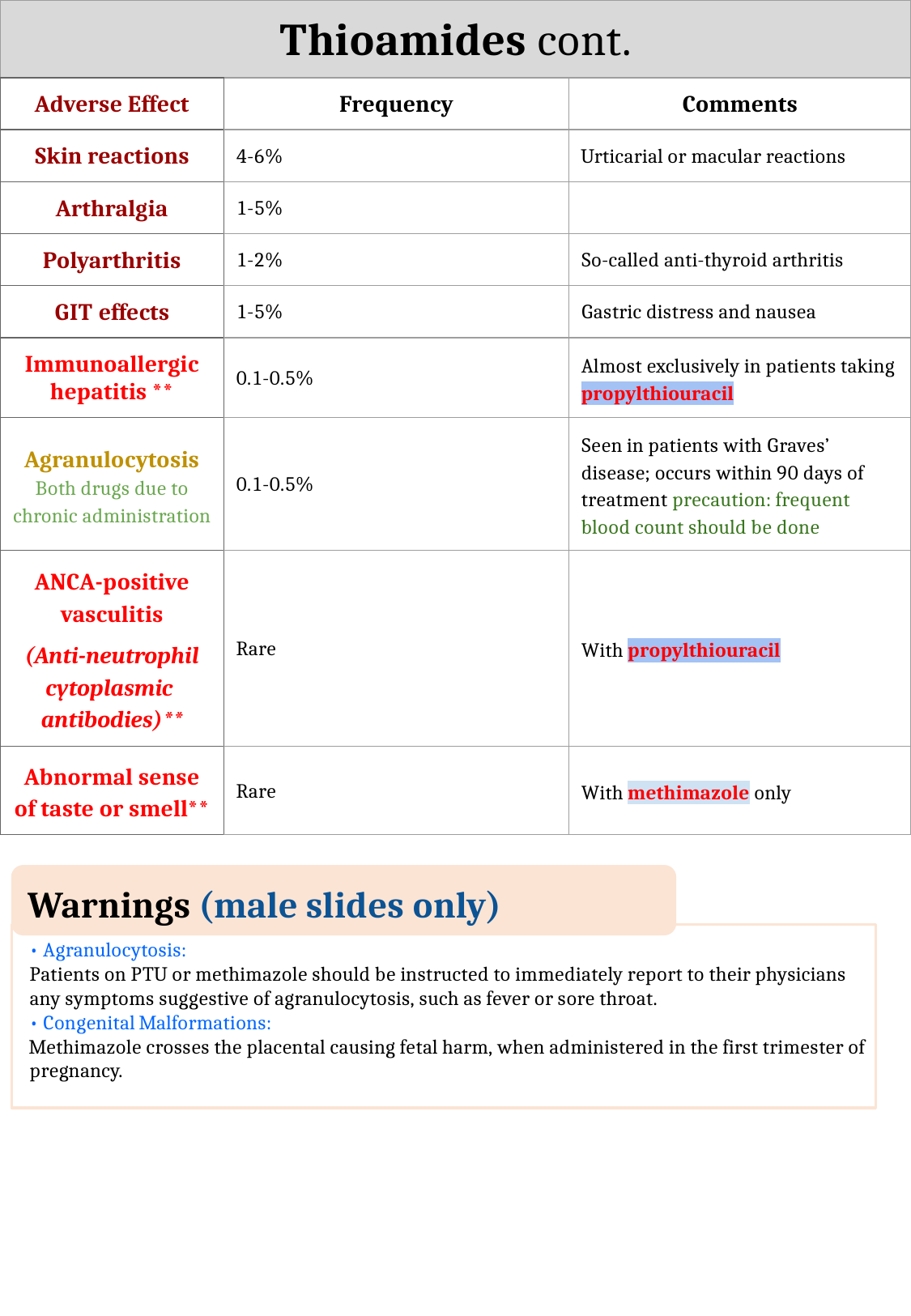

| Thioamides cont. |  |  |
| --- | --- | --- |
| Adverse Effect | Frequency | Comments |
| Skin reactions | 4-6% | Urticarial or macular reactions |
| Arthralgia | 1-5% |  |
| Polyarthritis | 1-2% | So-called anti-thyroid arthritis |
| GIT effects | 1-5% | Gastric distress and nausea |
| Immunoallergic hepatitis \*\* | 0.1-0.5% | Almost exclusively in patients taking propylthiouracil |
| Agranulocytosis Both drugs due to chronic administration | 0.1-0.5% | Seen in patients with Graves’ disease; occurs within 90 days of treatment precaution: frequent blood count should be done |
| ANCA-positive vasculitis (Anti-neutrophil cytoplasmic antibodies)\*\* | Rare | With propylthiouracil |
| Abnormal sense of taste or smell\*\* | Rare | With methimazole only |
Warnings (male slides only)

• Agranulocytosis:
Patients on PTU or methimazole should be instructed to immediately report to their physicians any symptoms suggestive of agranulocytosis, such as fever or sore throat.
• Congenital Malformations:
Methimazole crosses the placental causing fetal harm, when administered in the first trimester of pregnancy.